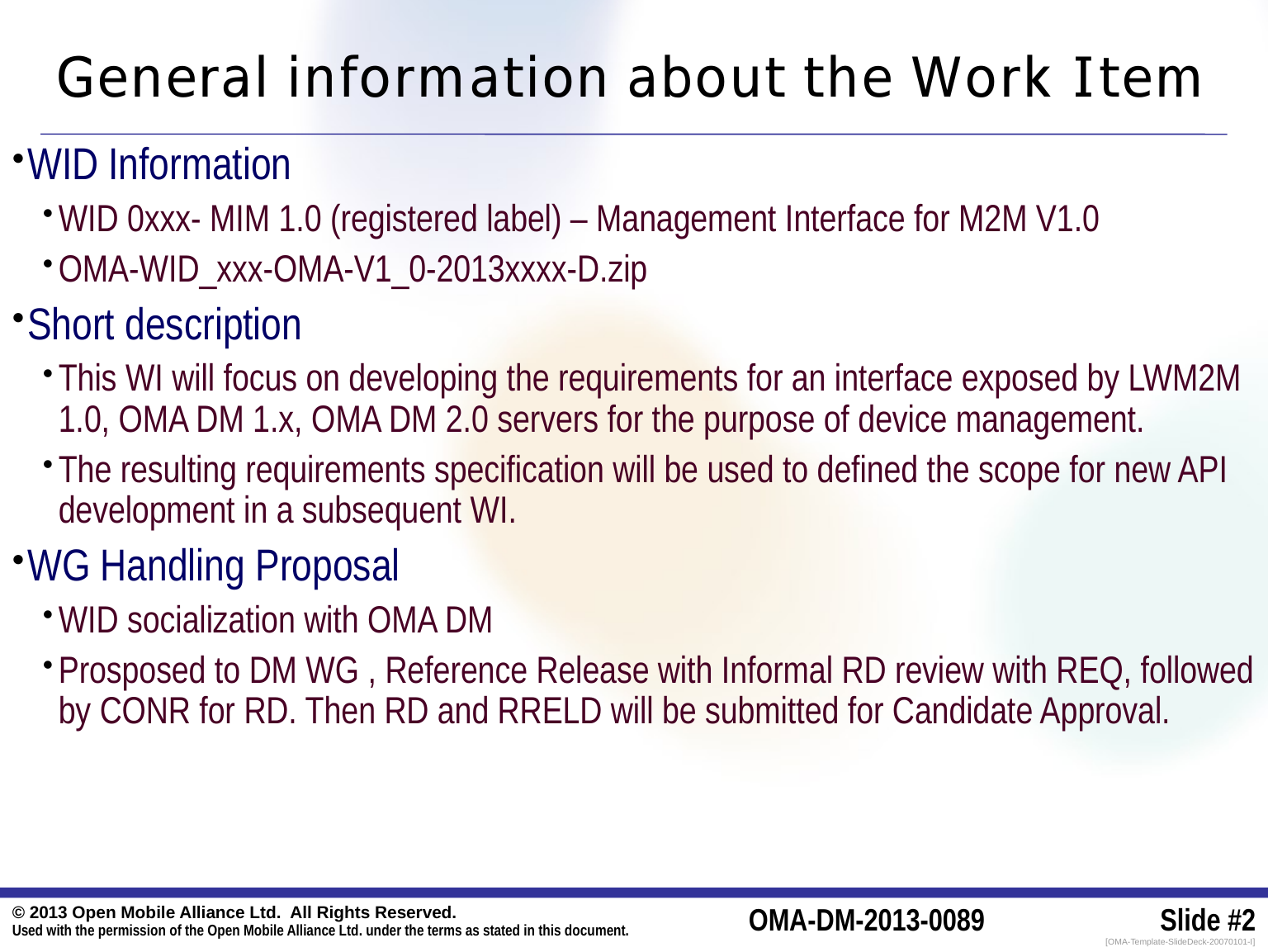

# General information about the Work Item
WID Information
WID 0xxx- MIM 1.0 (registered label) – Management Interface for M2M V1.0
OMA-WID_xxx-OMA-V1_0-2013xxxx-D.zip
Short description
This WI will focus on developing the requirements for an interface exposed by LWM2M 1.0, OMA DM 1.x, OMA DM 2.0 servers for the purpose of device management.
The resulting requirements specification will be used to defined the scope for new API development in a subsequent WI.
WG Handling Proposal
WID socialization with OMA DM
Prosposed to DM WG , Reference Release with Informal RD review with REQ, followed by CONR for RD. Then RD and RRELD will be submitted for Candidate Approval.